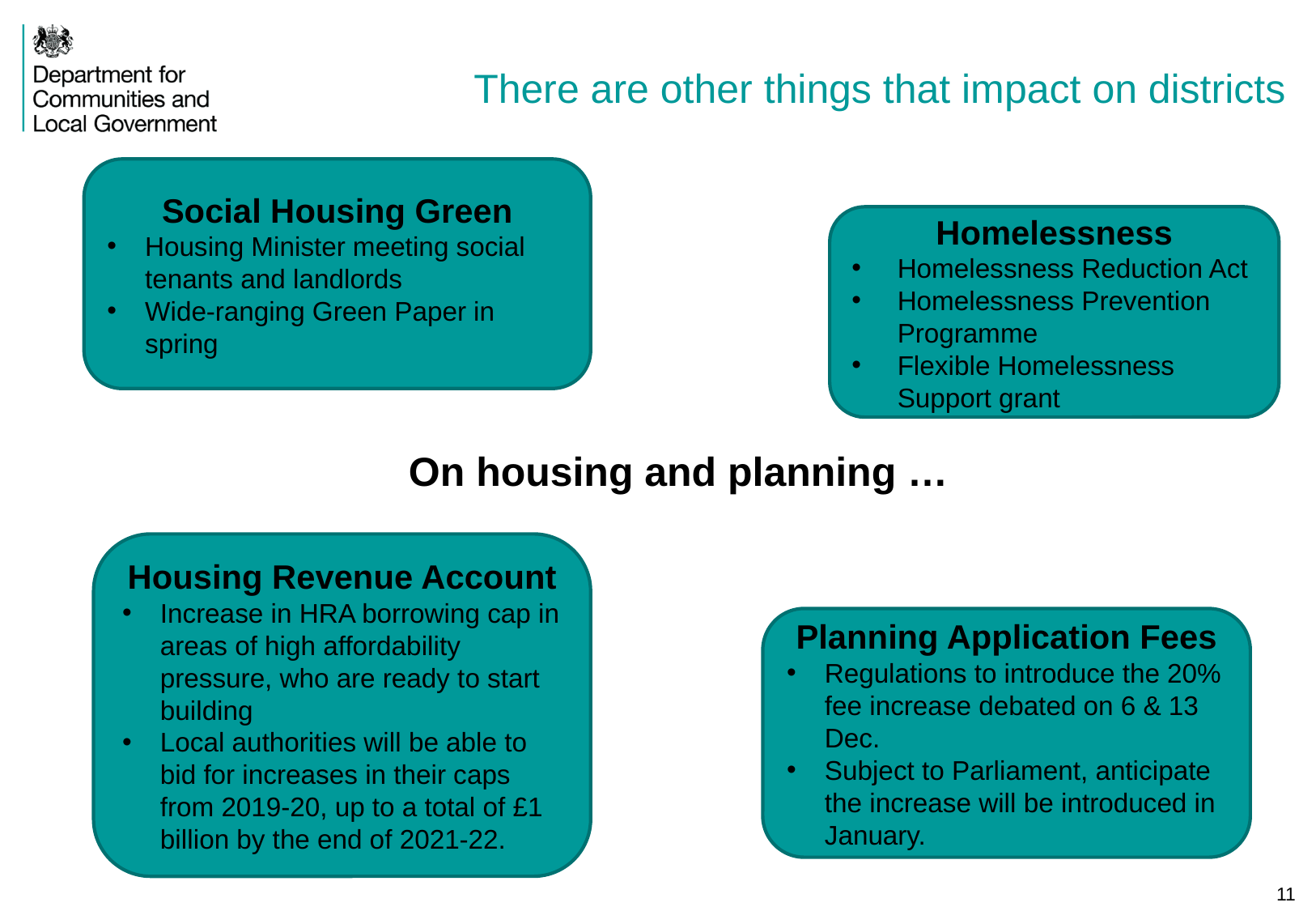

There are other things that impact on districts
Social Housing Green
Housing Minister meeting social tenants and landlords
Wide-ranging Green Paper in spring
Homelessness
Homelessness Reduction Act
Homelessness Prevention Programme
Flexible Homelessness Support grant
On housing and planning …
Housing Revenue Account
Increase in HRA borrowing cap in areas of high affordability pressure, who are ready to start building
Local authorities will be able to bid for increases in their caps from 2019-20, up to a total of £1 billion by the end of 2021-22.
Planning Application Fees
Regulations to introduce the 20% fee increase debated on 6 & 13 Dec.
Subject to Parliament, anticipate the increase will be introduced in January.